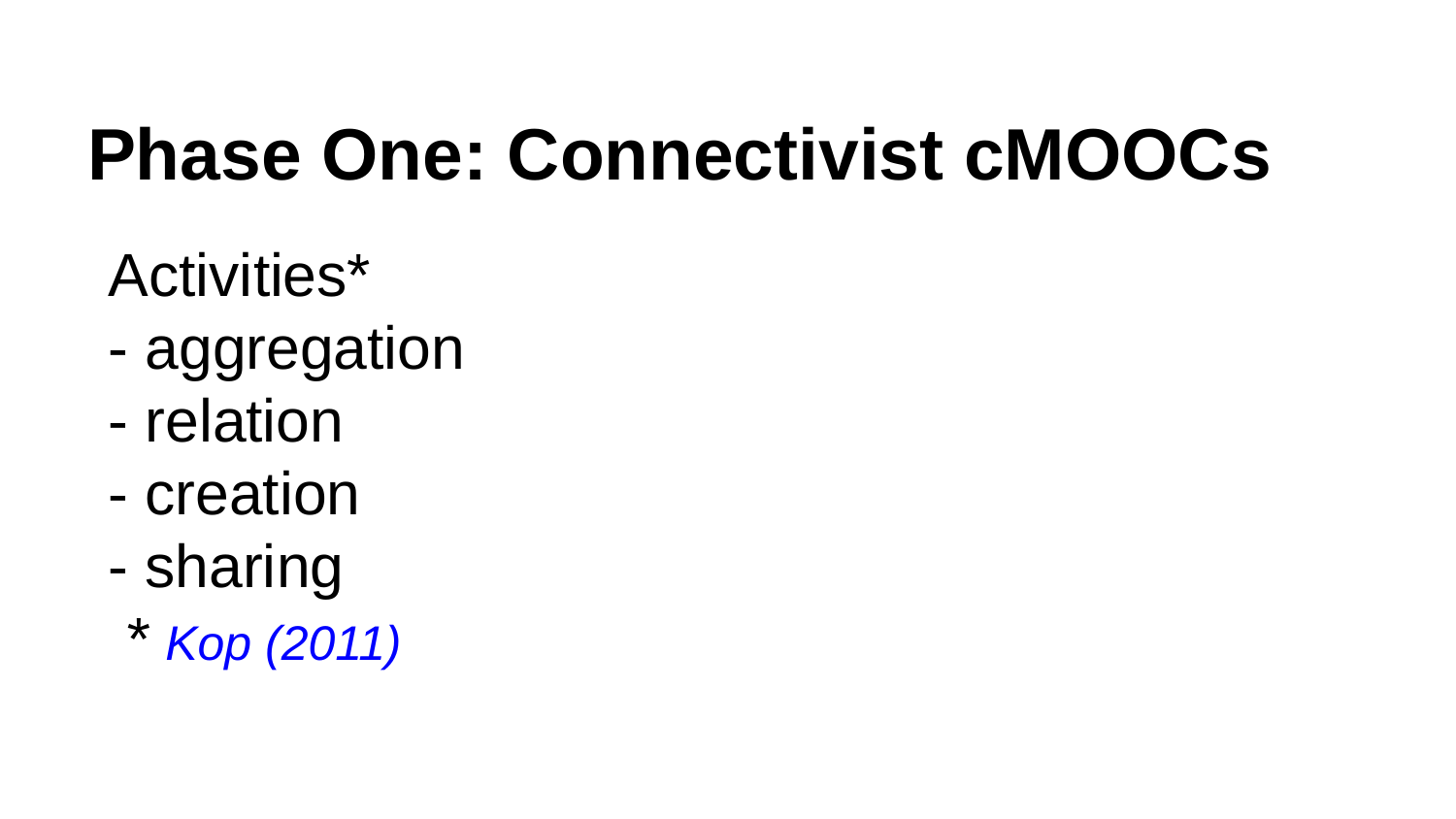

# Phase One: Connectivist cMOOCs
Activities*
- aggregation
- relation
- creation
- sharing
 * Kop (2011)